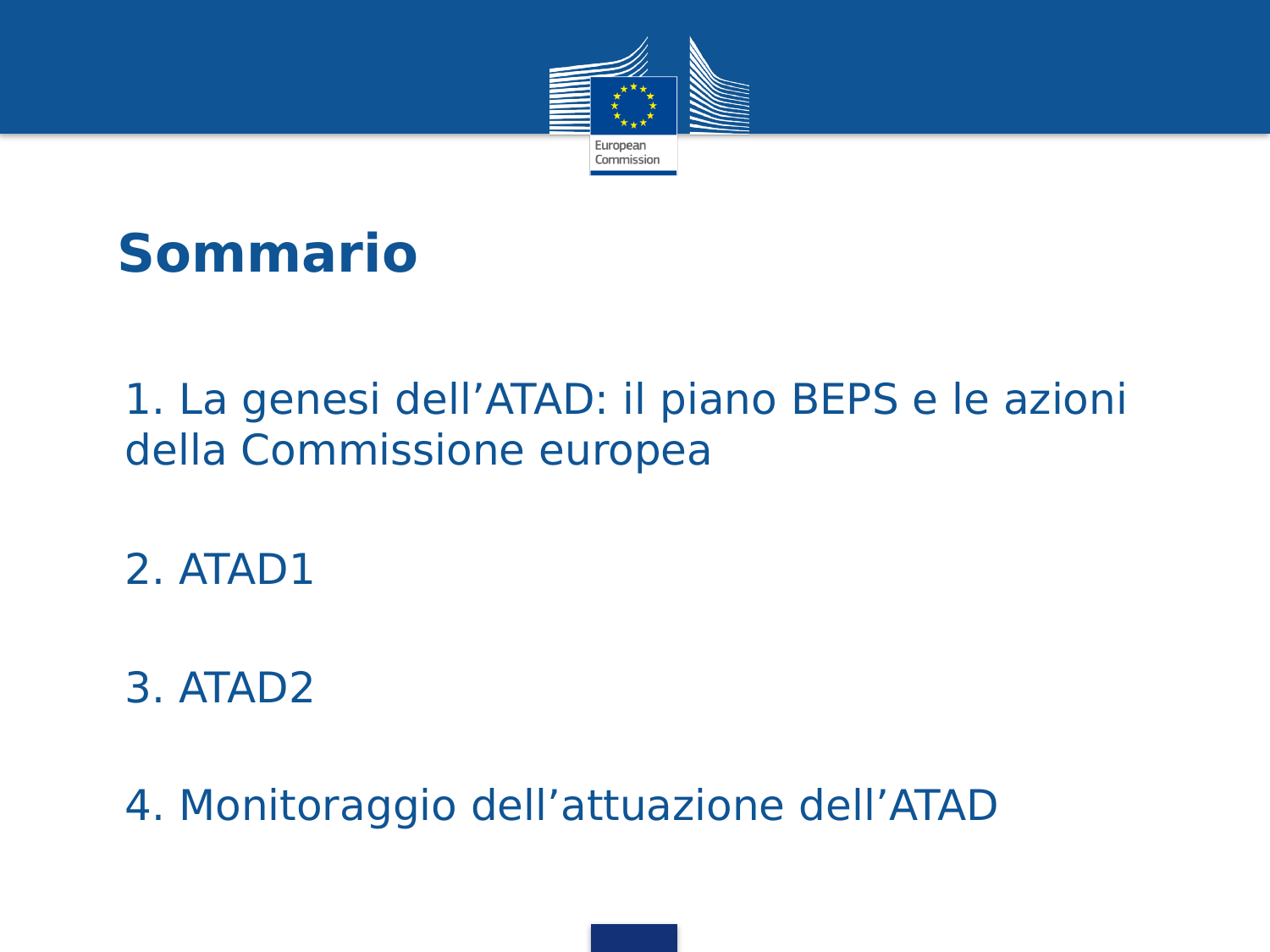

# Sommario
1. La genesi dell’ATAD: il piano BEPS e le azioni della Commissione europea

2. ATAD1

3. ATAD2

4. Monitoraggio dell’attuazione dell’ATAD